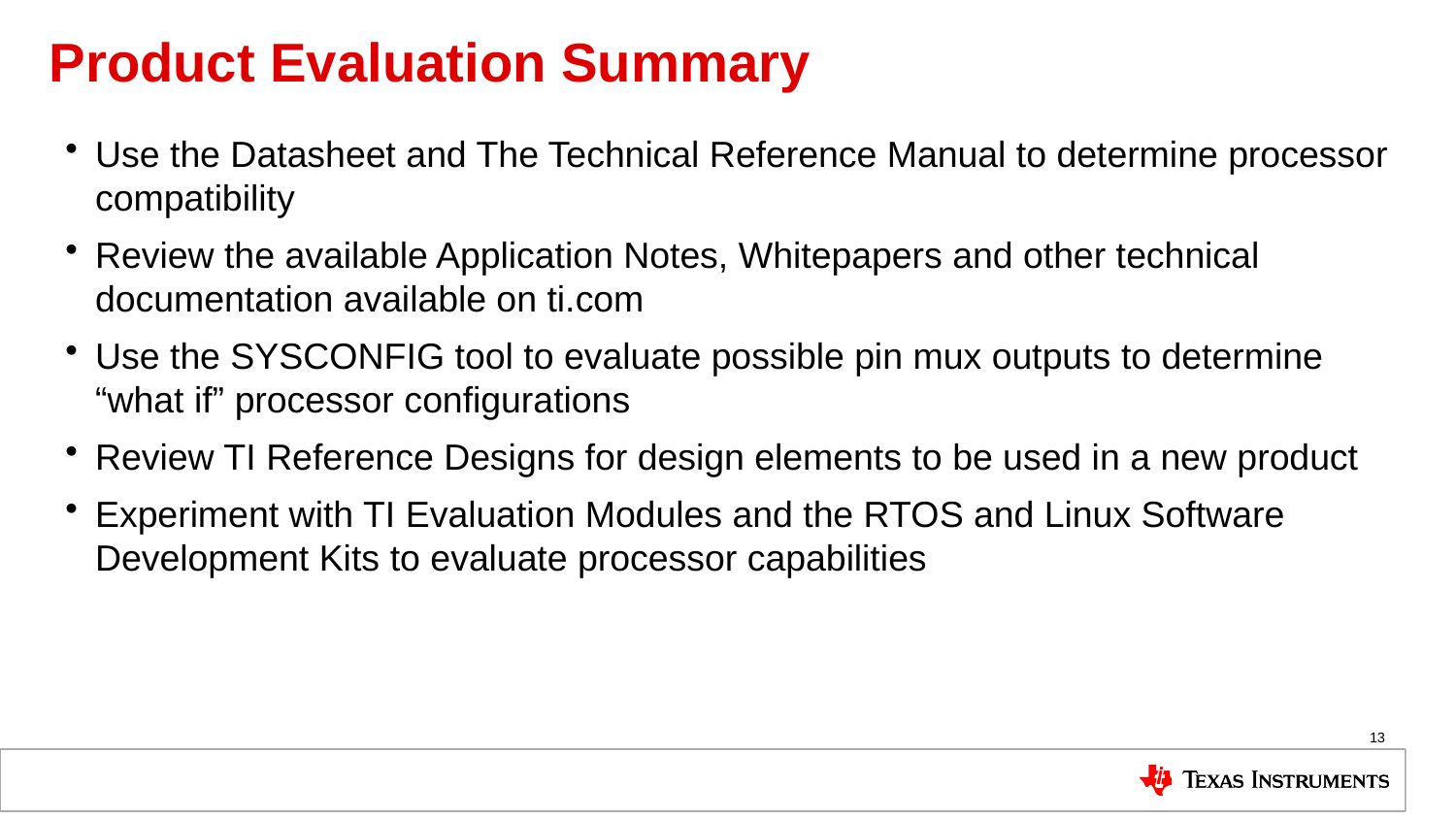

# Product Evaluation Summary
Use the Datasheet and The Technical Reference Manual to determine processor compatibility
Review the available Application Notes, Whitepapers and other technical documentation available on ti.com
Use the SYSCONFIG tool to evaluate possible pin mux outputs to determine “what if” processor configurations
Review TI Reference Designs for design elements to be used in a new product
Experiment with TI Evaluation Modules and the RTOS and Linux Software Development Kits to evaluate processor capabilities
13